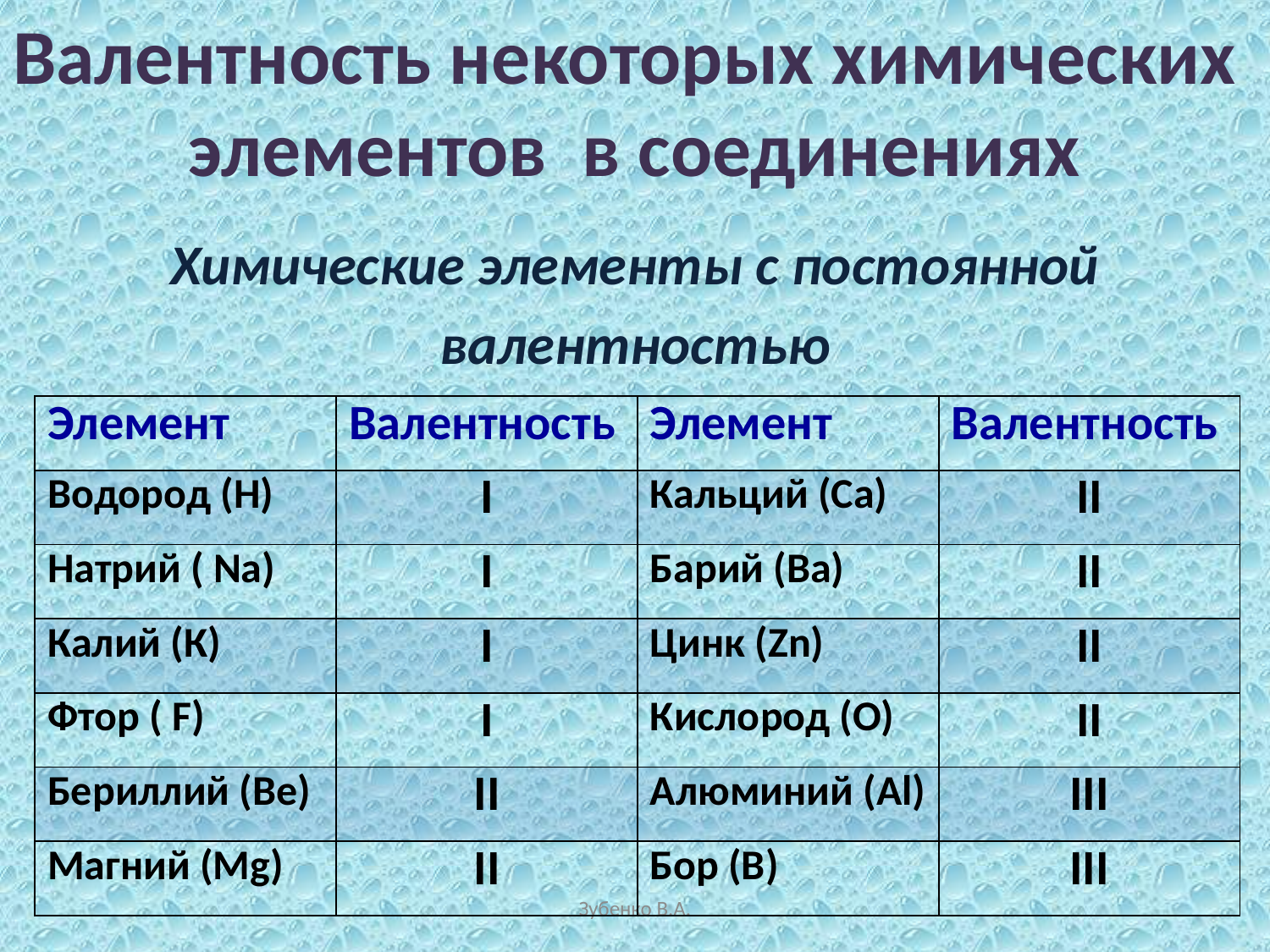

Валентность некоторых химических
элементов  в соединениях
#
Химические элементы с постоянной
валентностью

| Элемент | Валентность | Элемент | Валентность |
| --- | --- | --- | --- |
| Водород (Н) | I | Кальций (Са) | II |
| Натрий ( Na) | I | Барий (Ва) | II |
| Калий (К) | I | Цинк (Zn) | II |
| Фтор ( F) | I | Кислород (О) | II |
| Бериллий (Ве) | II | Алюминий (Al) | III |
| Магний (Mg) | II | Бор (В) | III |
Зубенко В.А.